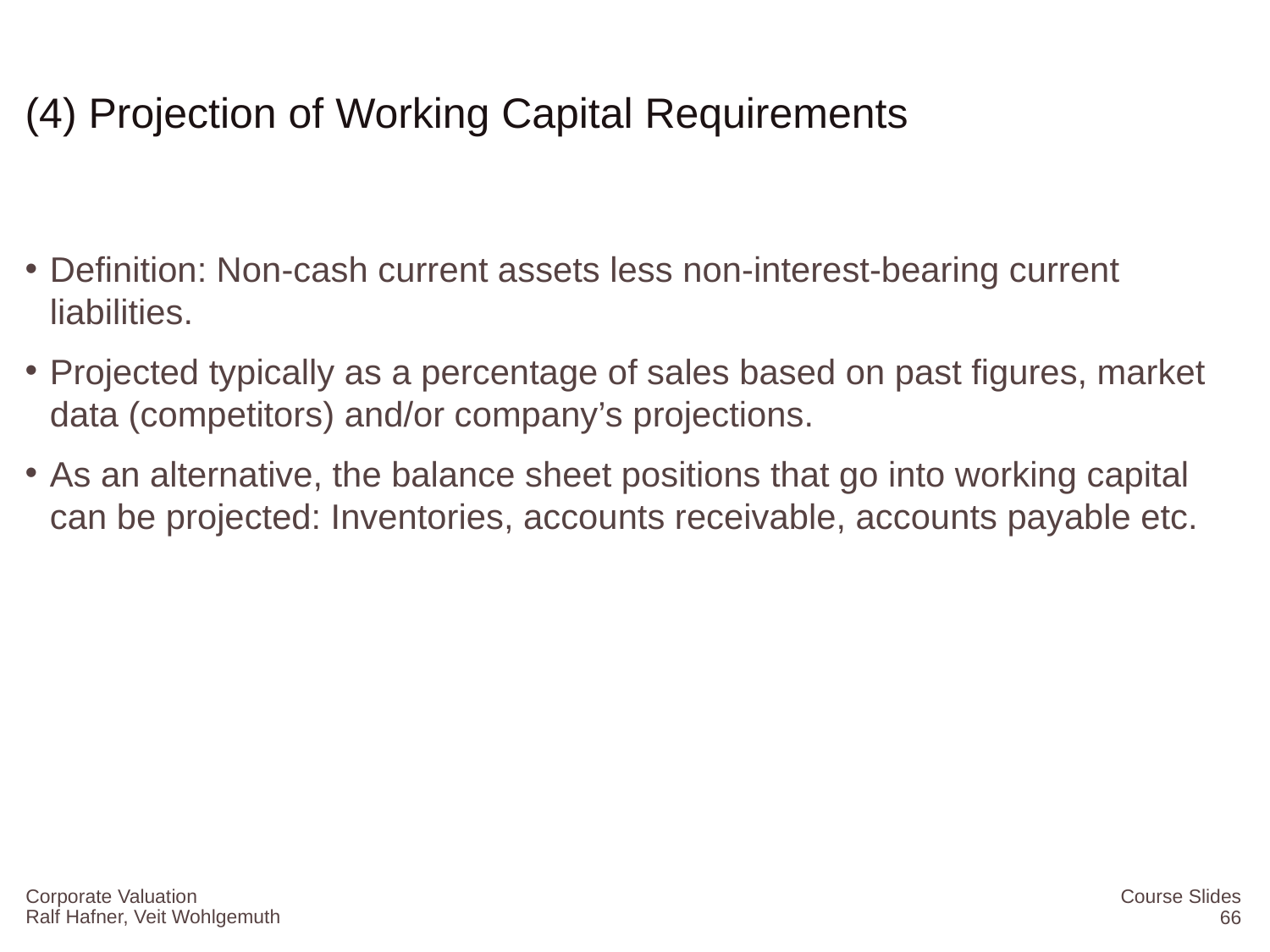

# (4) Projection of Working Capital Requirements
Definition: Non-cash current assets less non-interest-bearing current liabilities.
Projected typically as a percentage of sales based on past figures, market data (competitors) and/or company’s projections.
As an alternative, the balance sheet positions that go into working capital can be projected: Inventories, accounts receivable, accounts payable etc.
Corporate Valuation
Course Slides
66